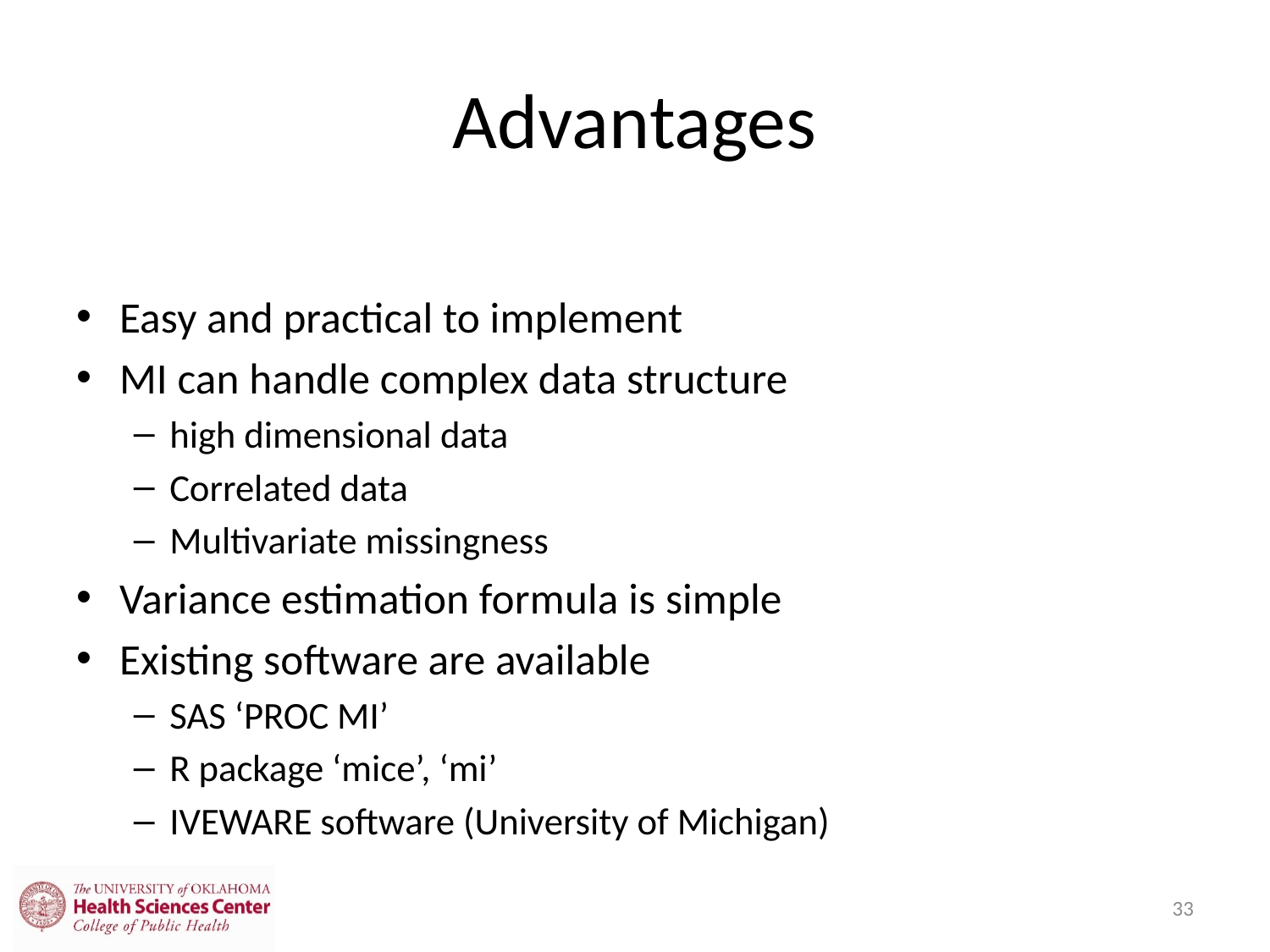

# Advantages

Easy and practical to implement
MI can handle complex data structure
high dimensional data
Correlated data
Multivariate missingness
Variance estimation formula is simple
Existing software are available
SAS ‘PROC MI’
R package ‘mice’, ‘mi’
IVEWARE software (University of Michigan)

33